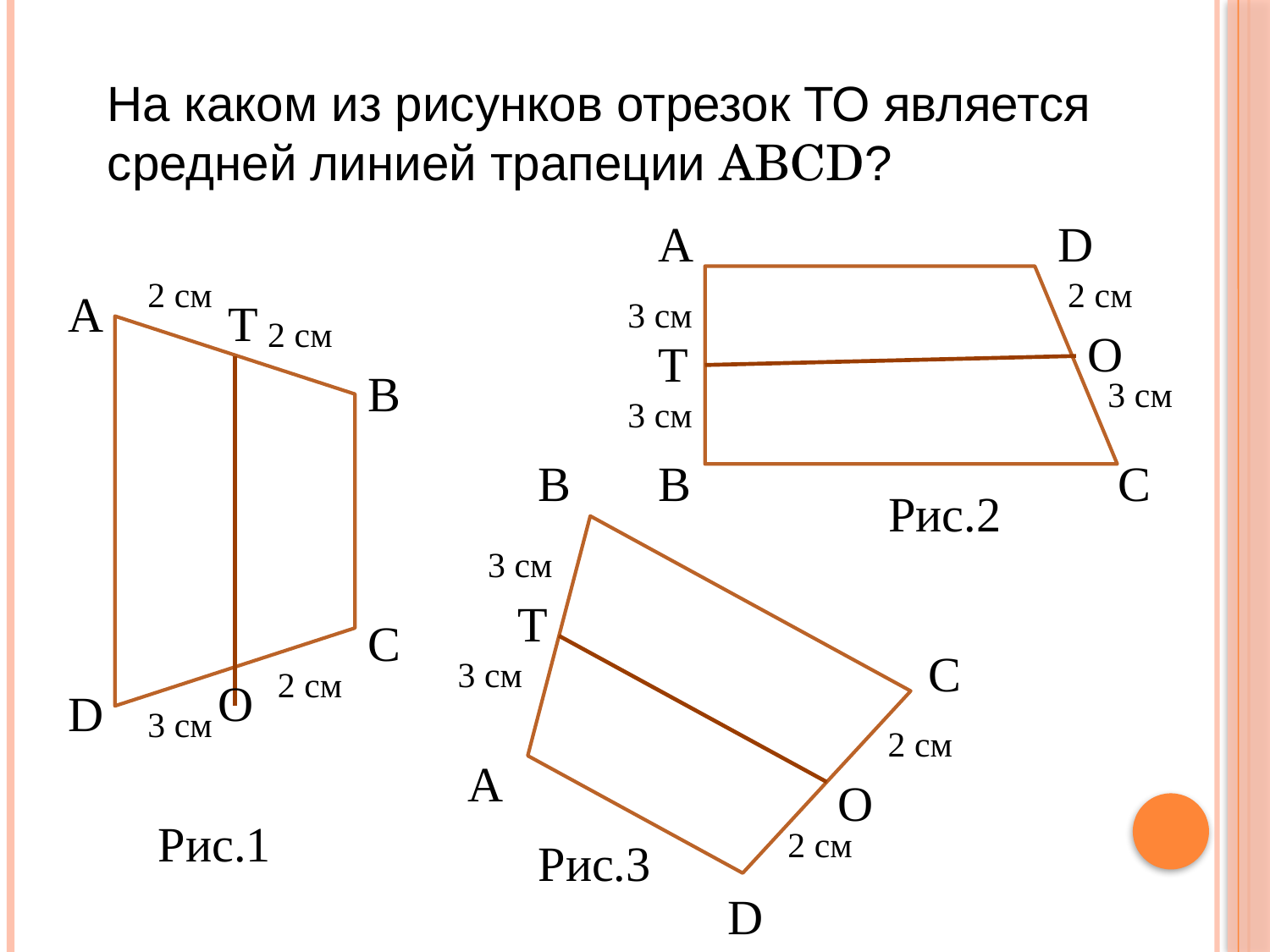

На каком из рисунков отрезок ТО является средней линией трапеции ABCD?

A
D
2 cм
2 cм
А
Т
3 cм
2 cм
О
Т
В
3 cм
3 cм

B
B
C
Рис.2
3 cм
Т

С
C
3 cм
2 cм
О
D
3 cм
2 cм
A
О
Рис.1
2 cм
Рис.3
D